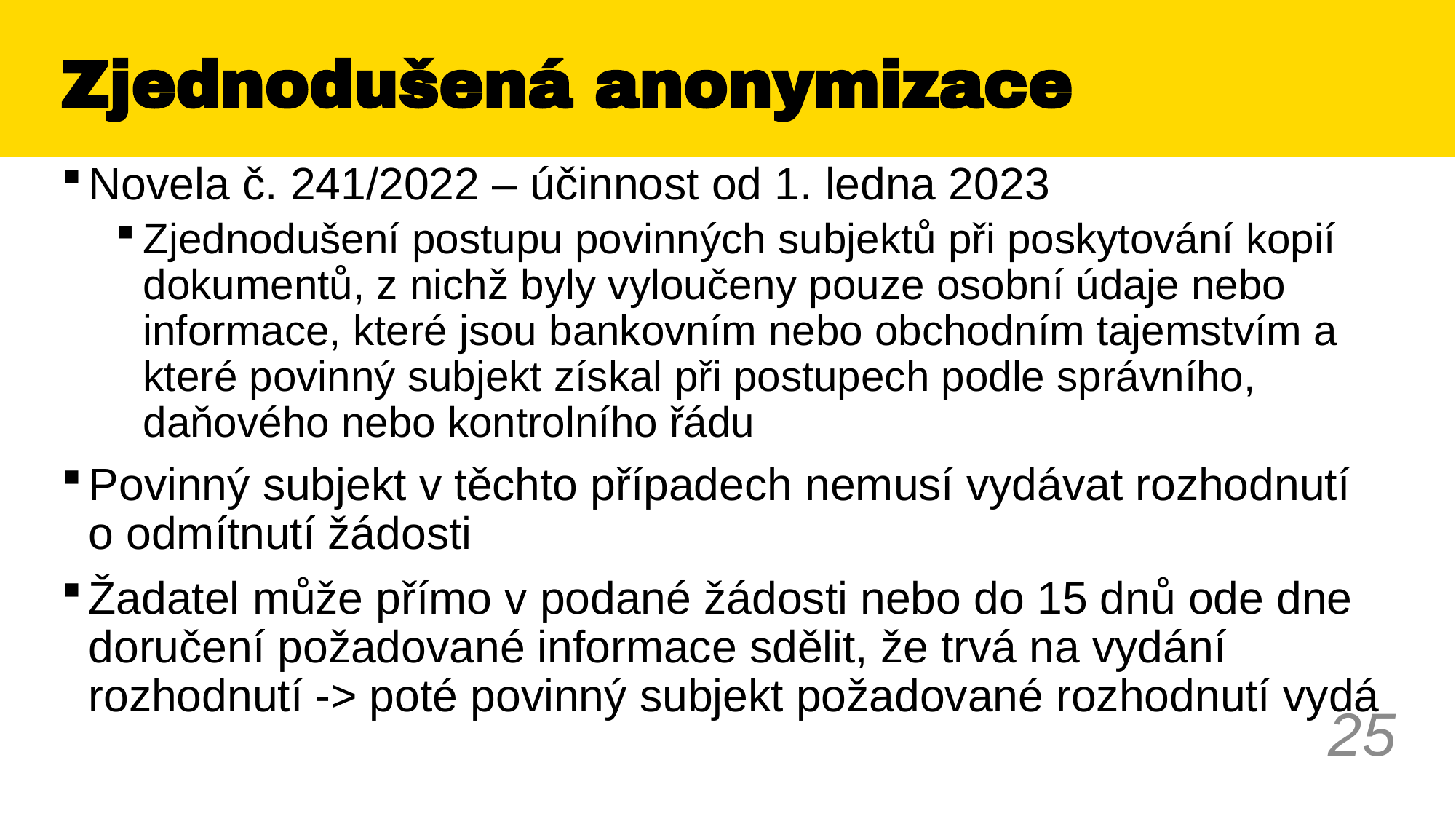

# Zjednodušená anonymizace
Novela č. 241/2022 – účinnost od 1. ledna 2023
Zjednodušení postupu povinných subjektů při poskytování kopií dokumentů, z nichž byly vyloučeny pouze osobní údaje nebo informace, které jsou bankovním nebo obchodním tajemstvím a které povinný subjekt získal při postupech podle správního, daňového nebo kontrolního řádu
Povinný subjekt v těchto případech nemusí vydávat rozhodnutí o odmítnutí žádosti
Žadatel může přímo v podané žádosti nebo do 15 dnů ode dne doručení požadované informace sdělit, že trvá na vydání rozhodnutí -> poté povinný subjekt požadované rozhodnutí vydá
25